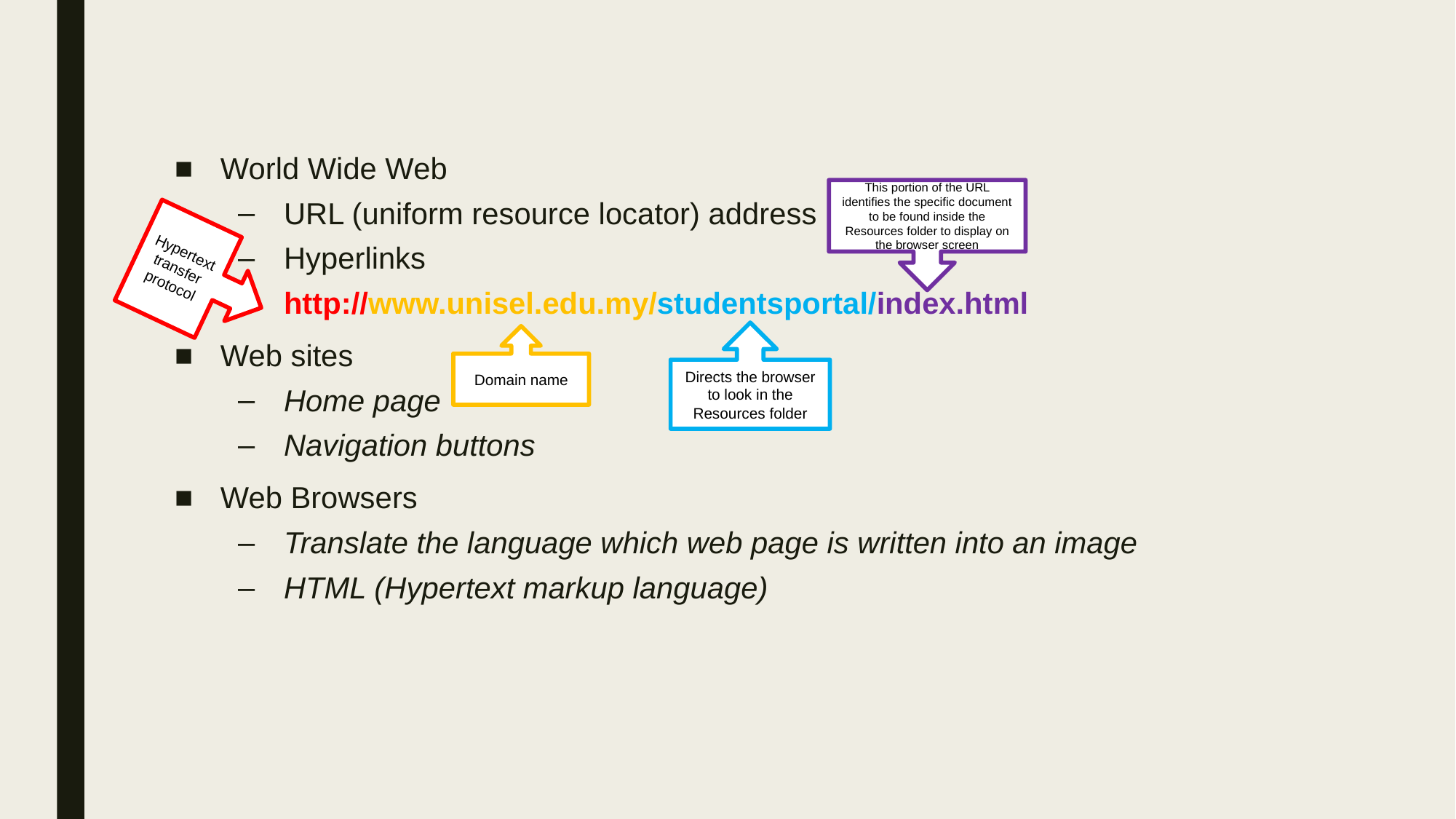

#
World Wide Web
URL (uniform resource locator) address
Hyperlinks
http://www.unisel.edu.my/studentsportal/index.html
Web sites
Home page
Navigation buttons
Web Browsers
Translate the language which web page is written into an image
HTML (Hypertext markup language)
This portion of the URL identifies the specific document to be found inside the Resources folder to display on the browser screen
Hypertext transfer protocol
Directs the browser to look in the Resources folder
Domain name